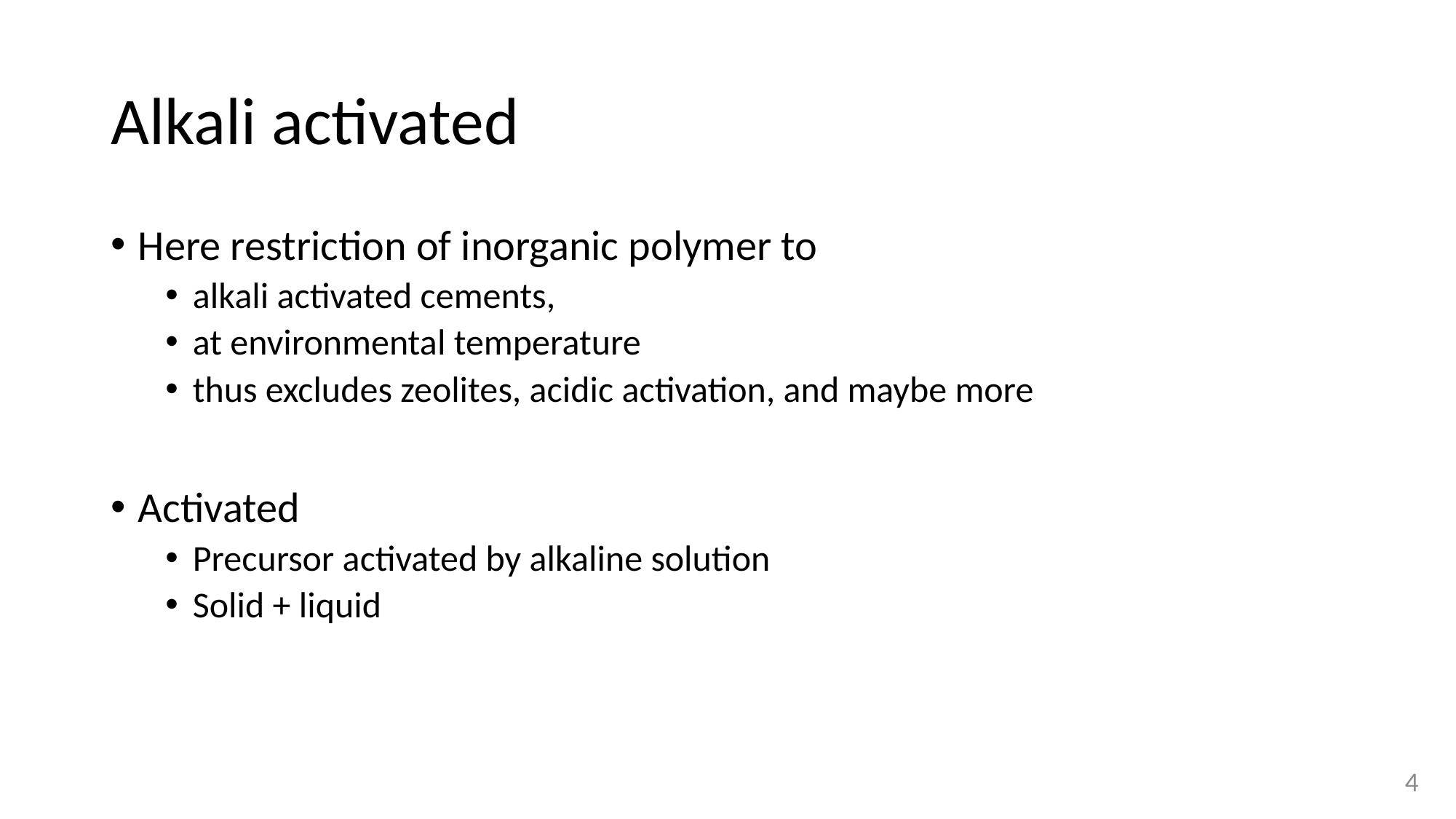

# Alkali activated
Here restriction of inorganic polymer to
alkali activated cements,
at environmental temperature
thus excludes zeolites, acidic activation, and maybe more

Activated
Precursor activated by alkaline solution
Solid + liquid

4